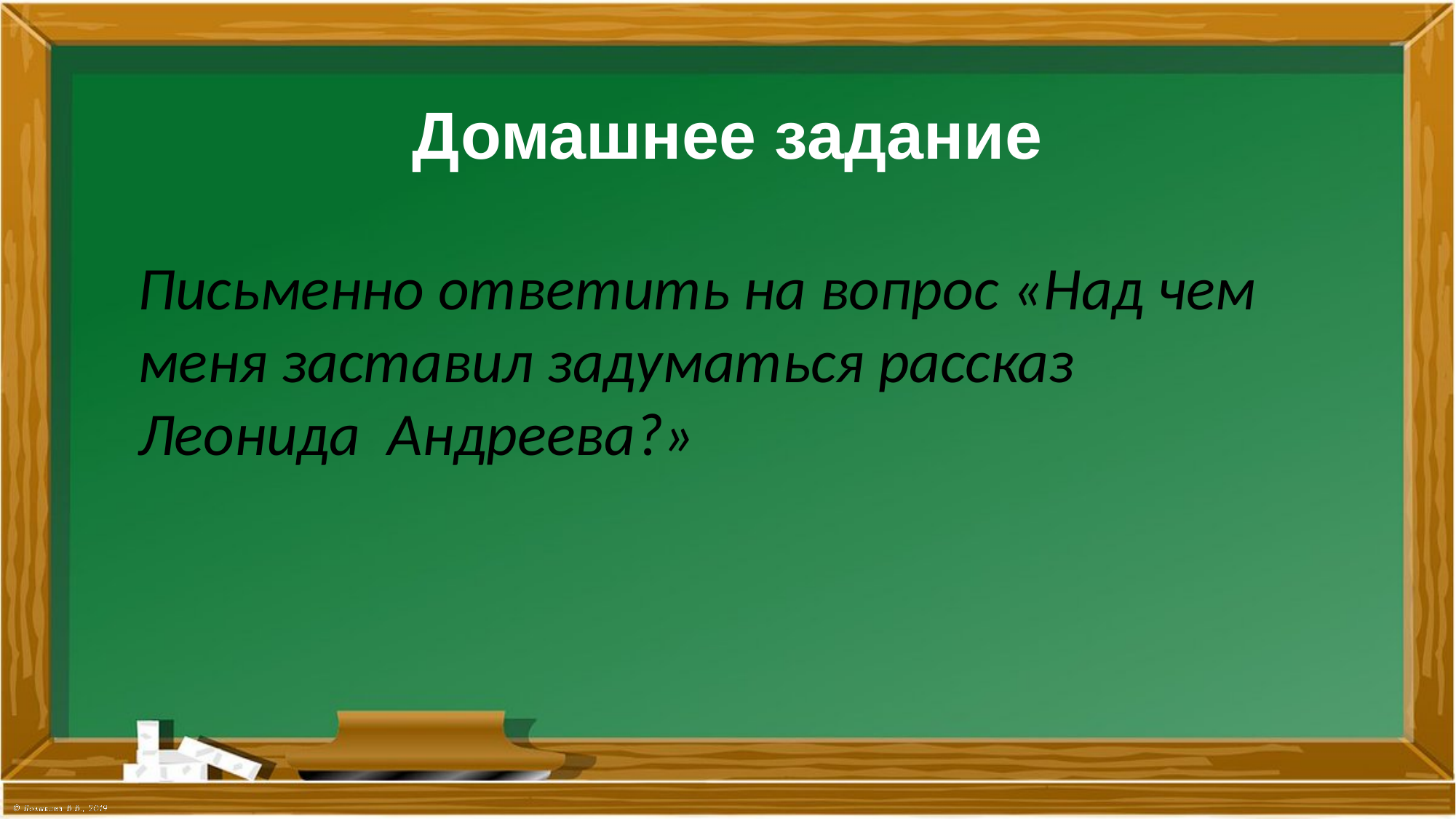

# Домашнее задание
Письменно ответить на вопрос «Над чем меня заставил задуматься рассказ Леонида  Андреева?»